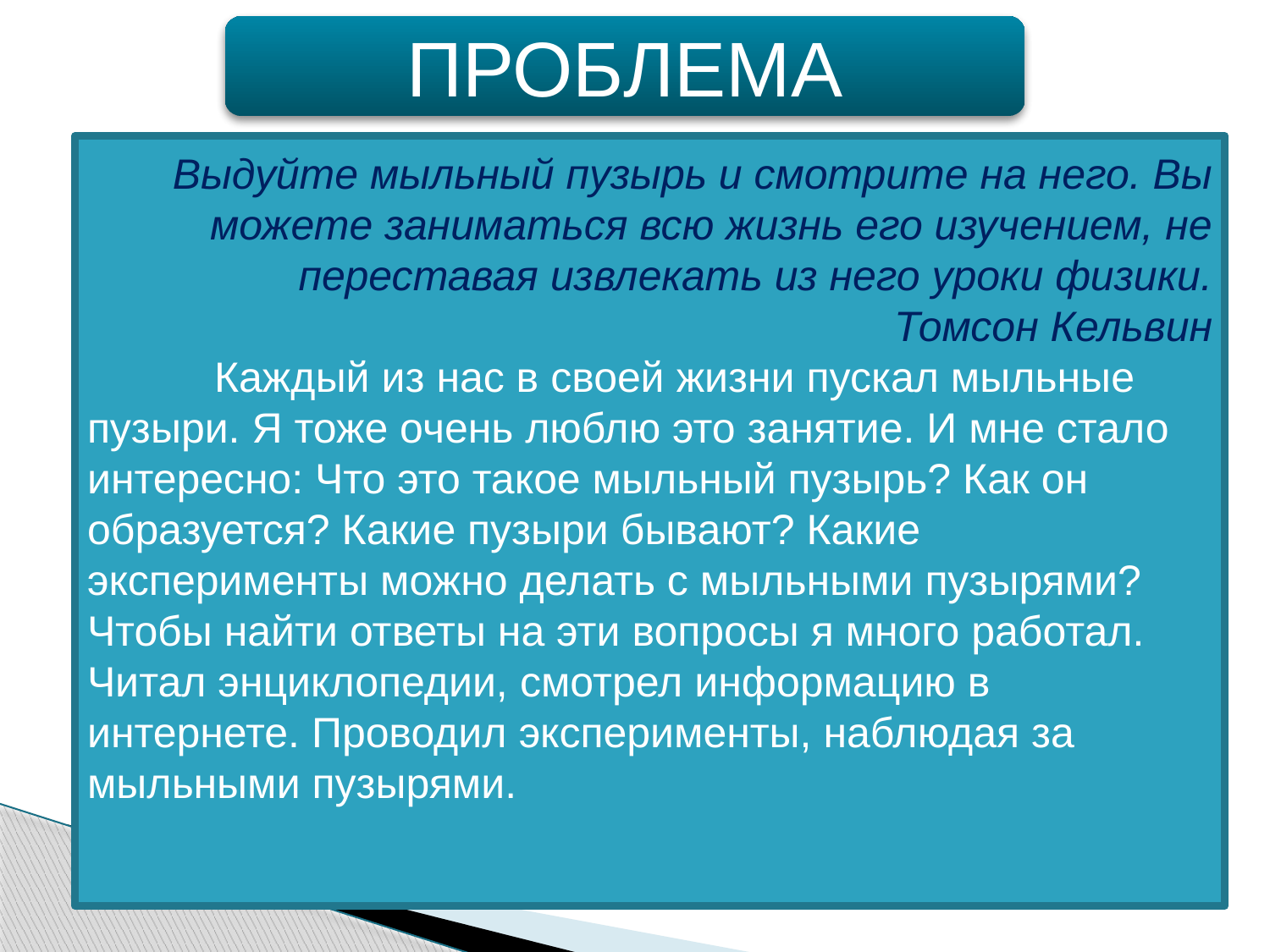

ПРОБЛЕМА
Выдуйте мыльный пузырь и смотрите на него. Вы можете заниматься всю жизнь его изучением, не переставая извлекать из него уроки физики.
Томсон Кельвин
	Каждый из нас в своей жизни пускал мыльные пузыри. Я тоже очень люблю это занятие. И мне стало интересно: Что это такое мыльный пузырь? Как он образуется? Какие пузыри бывают? Какие эксперименты можно делать с мыльными пузырями?
Чтобы найти ответы на эти вопросы я много работал. Читал энциклопедии, смотрел информацию в интернете. Проводил эксперименты, наблюдая за мыльными пузырями.